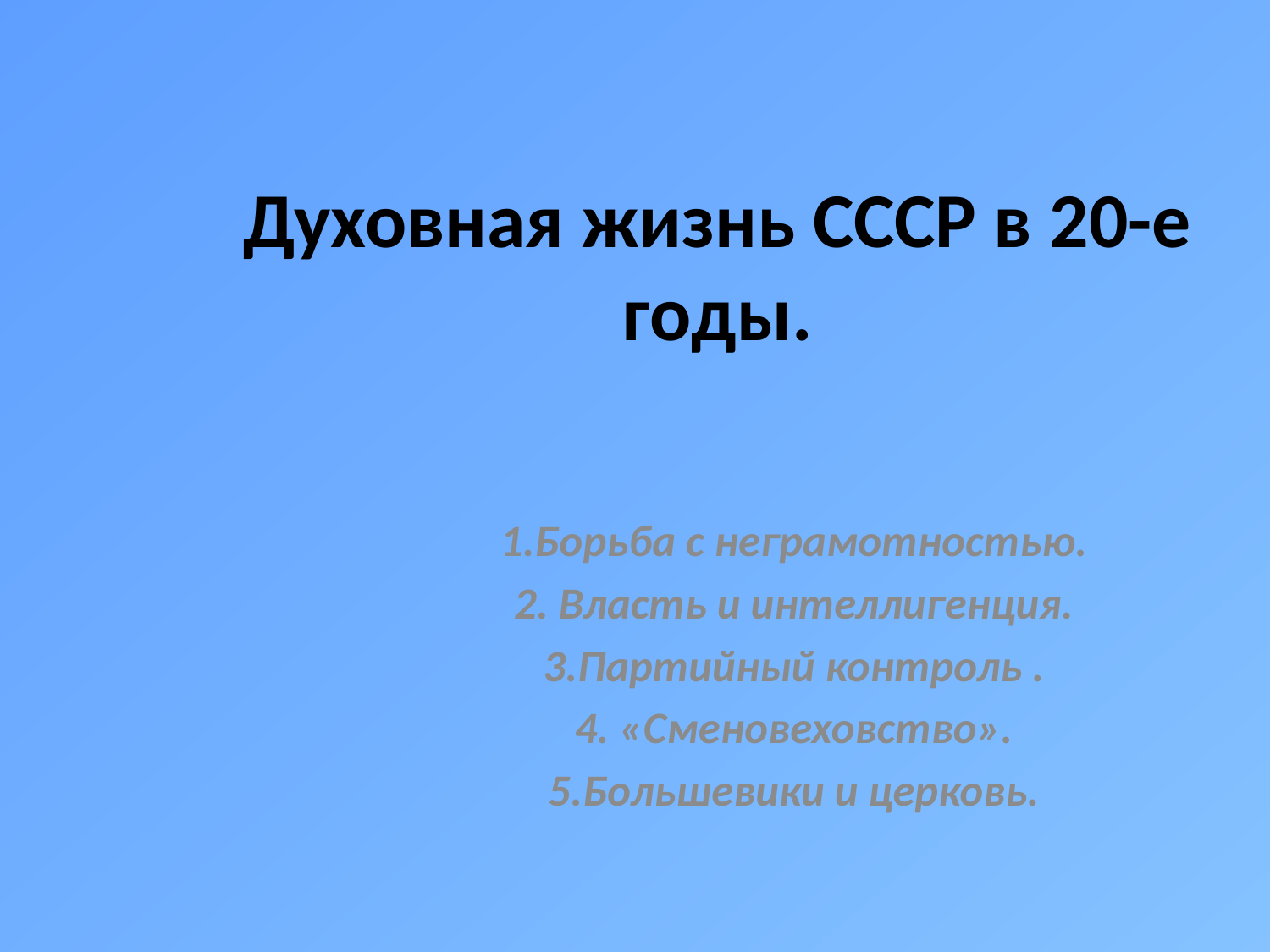

# Духовная жизнь СССР в 20-е годы.
1.Борьба с неграмотностью.
2. Власть и интеллигенция.
3.Партийный контроль .
4. «Сменовеховство».
5.Большевики и церковь.